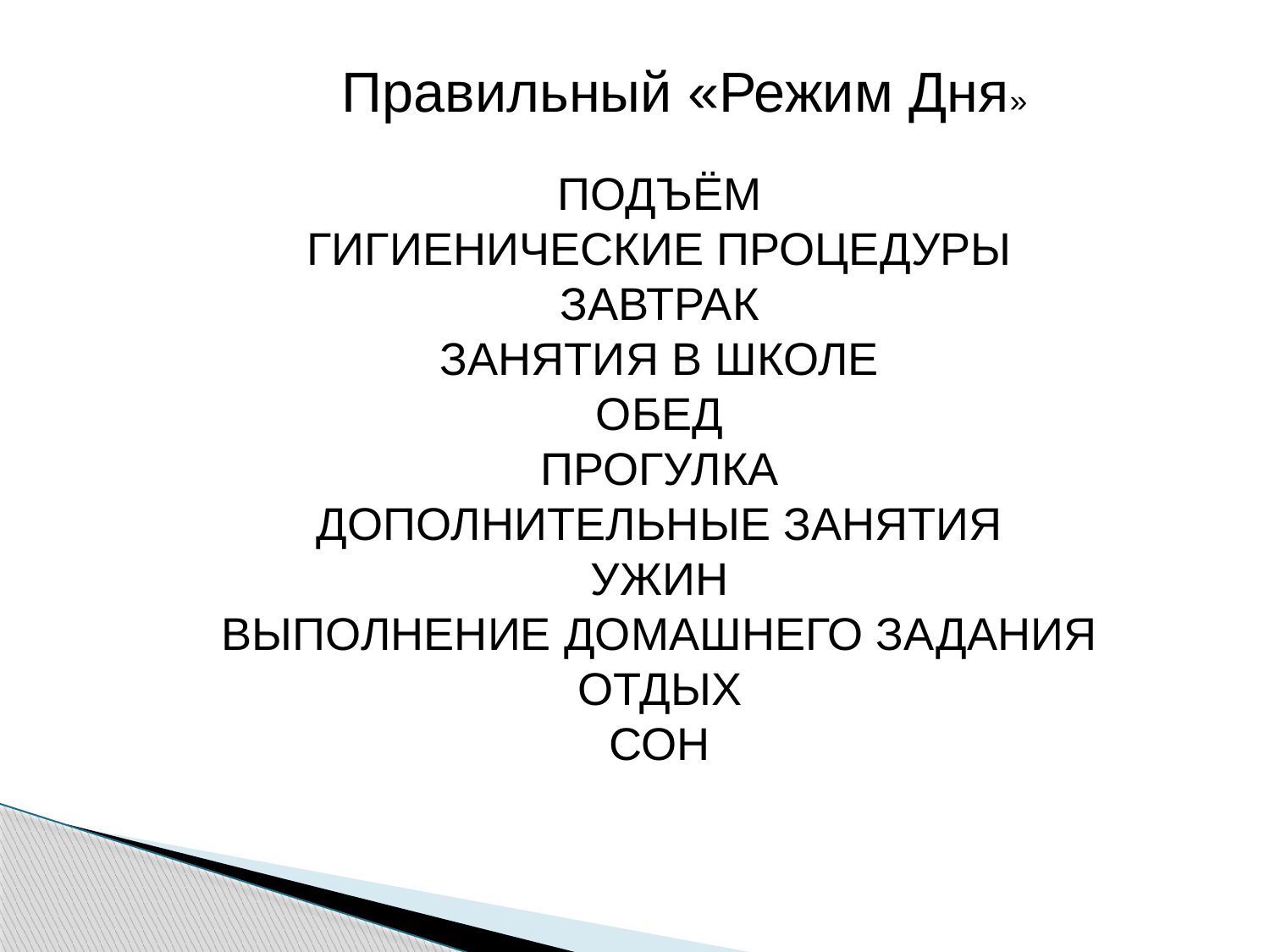

Правильный «Режим Дня»
ПОДЪЁМ
ГИГИЕНИЧЕСКИЕ ПРОЦЕДУРЫ
ЗАВТРАК
ЗАНЯТИЯ В ШКОЛЕ
ОБЕД
ПРОГУЛКА
ДОПОЛНИТЕЛЬНЫЕ ЗАНЯТИЯ
УЖИН
ВЫПОЛНЕНИЕ ДОМАШНЕГО ЗАДАНИЯ
ОТДЫХ
СОН